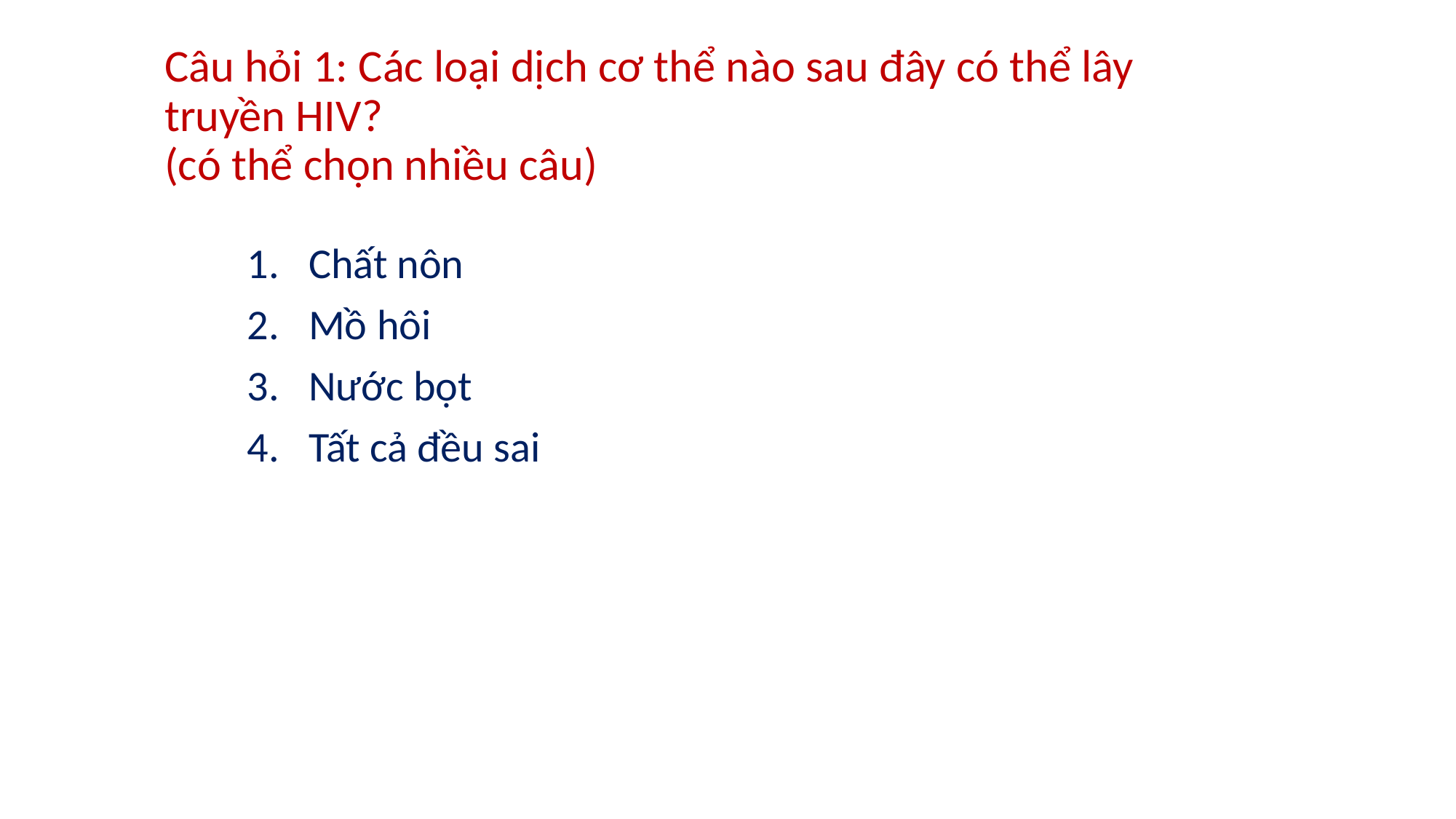

# Câu hỏi 1: Các loại dịch cơ thể nào sau đây có thể lây truyền HIV? (có thể chọn nhiều câu)
Chất nôn
Mồ hôi
Nước bọt
Tất cả đều sai